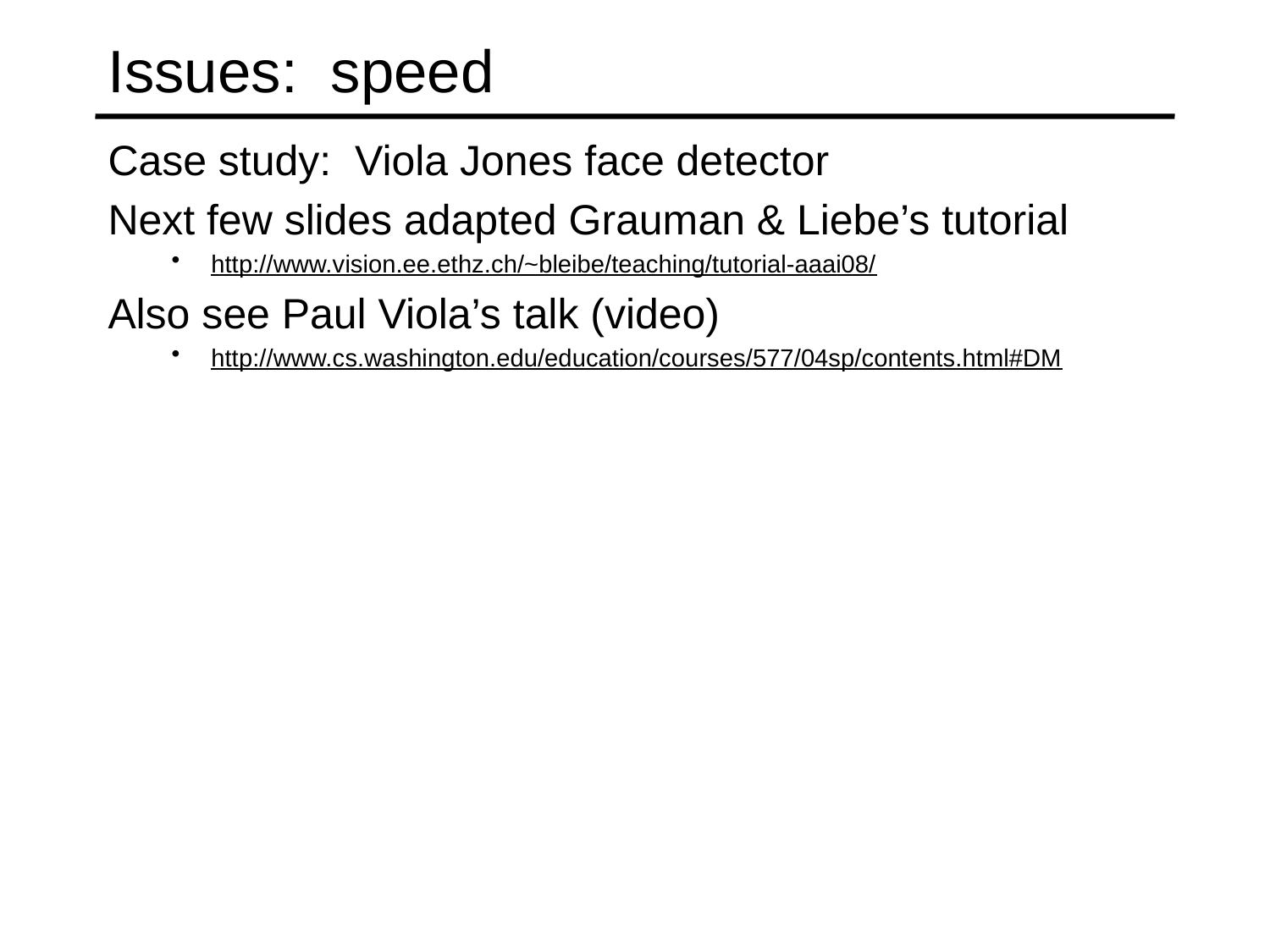

# Issues:  speed
Case study:  Viola Jones face detector
Next few slides adapted Grauman & Liebe’s tutorial
http://www.vision.ee.ethz.ch/~bleibe/teaching/tutorial-aaai08/
Also see Paul Viola’s talk (video)
http://www.cs.washington.edu/education/courses/577/04sp/contents.html#DM